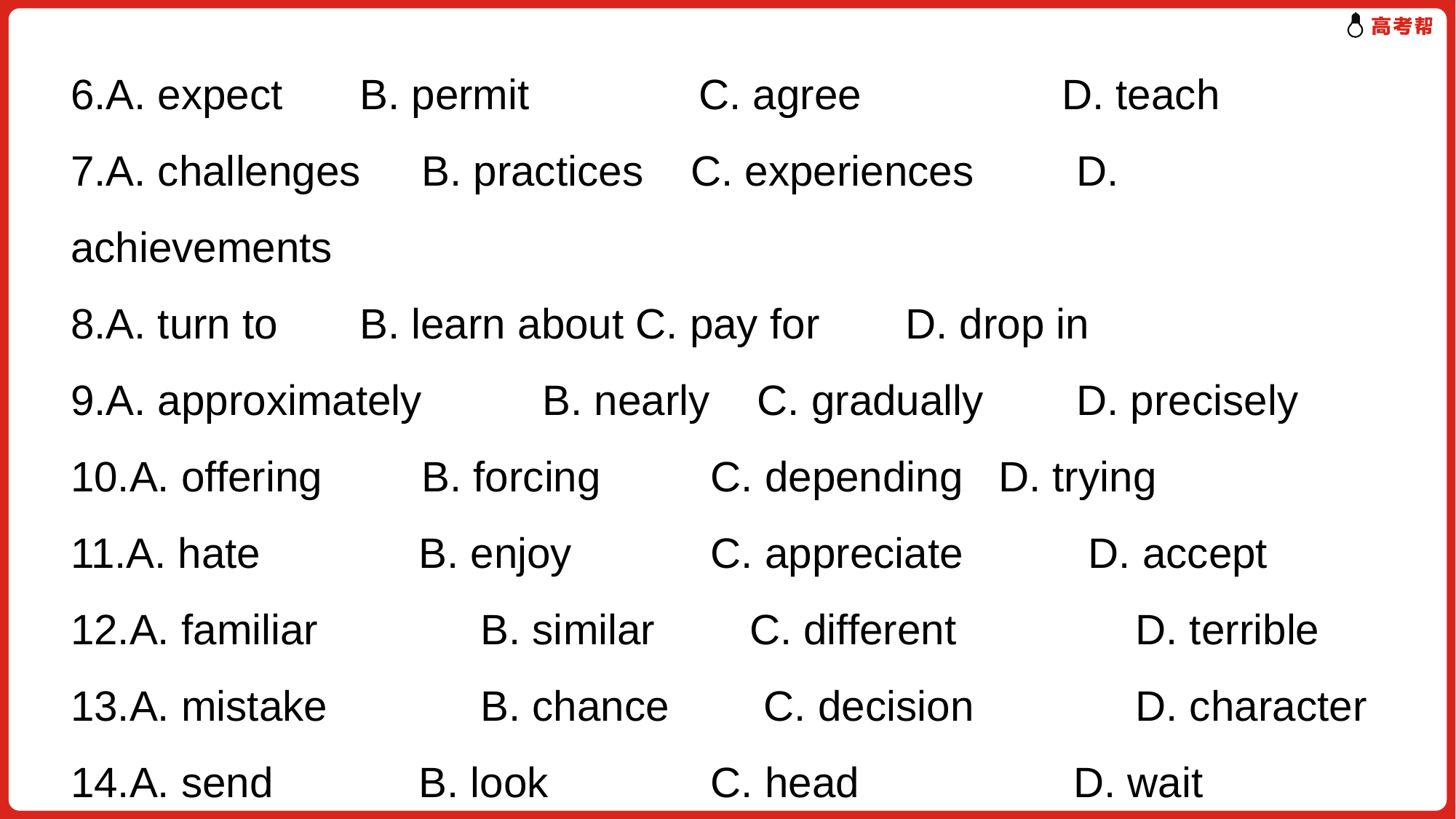

6.A. expect	      B. permit	       C. agree	          D. teach
7.A. challenges	  B. practices    C. experiences	  D. achievements
8.A. turn to	      B. learn about C. pay for	      D. drop in
9.A. approximately	   B. nearly    C. gradually	  D. precisely
10.A. offering	  B. forcing	        C. depending   D. trying
11.A. hate	           B. enjoy 	        C. appreciate	   D. accept
12.A. familiar	       B. similar        C. different	       D. terrible
13.A. mistake	       B. chance        C. decision	       D. character
14.A. send	           B. look	        C. head	           D. wait
15.A. refuse	       B. learn	        C. change	       D. copy